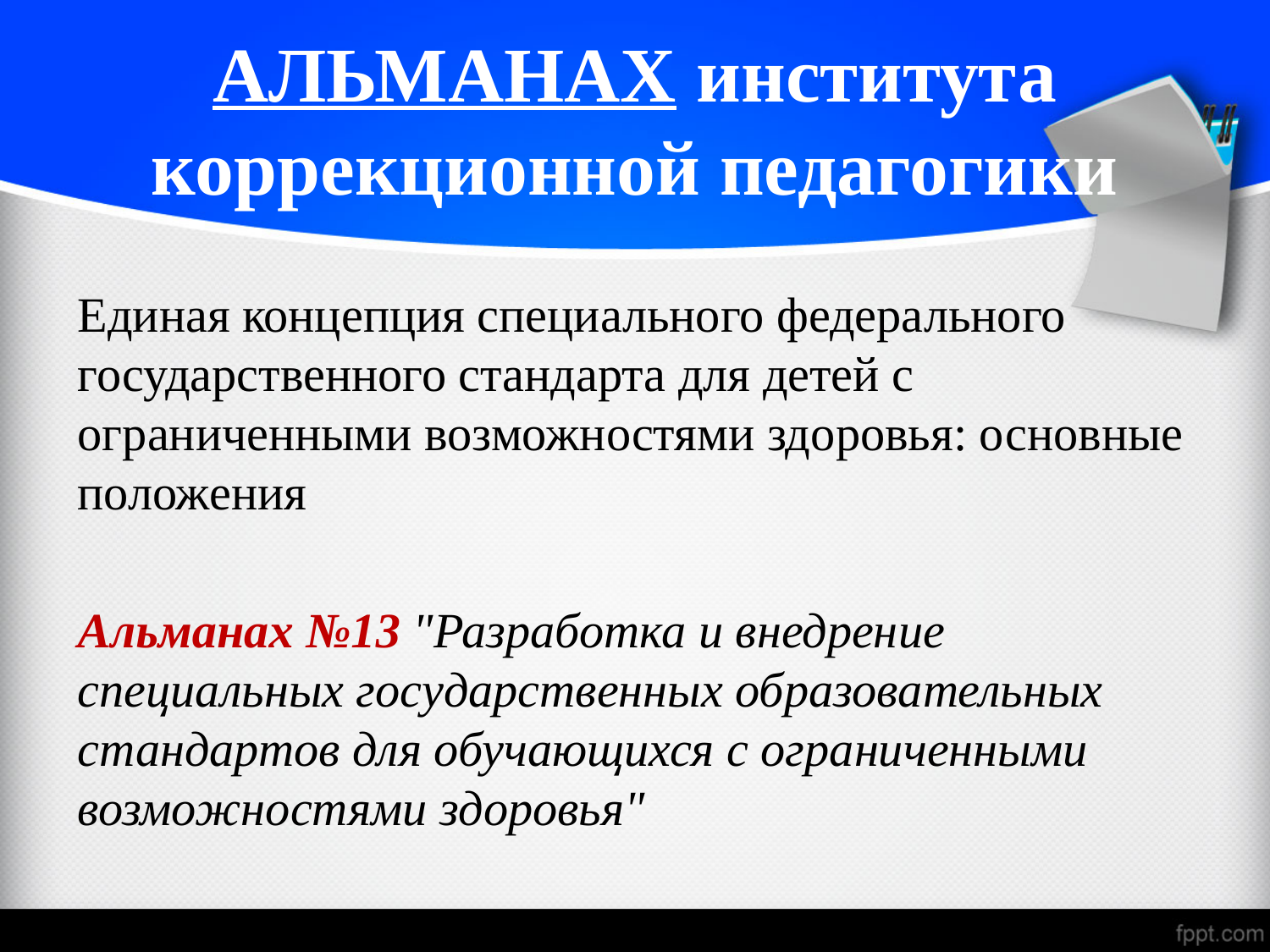

# АЛЬМАНАХ института коррекционной педагогики
Единая концепция специального федерального государственного стандарта для детей с ограниченными возможностями здоровья: основные положения

Альманах №13 "Разработка и внедрение специальных государственных образовательных стандартов для обучающихся с ограниченными возможностями здоровья"